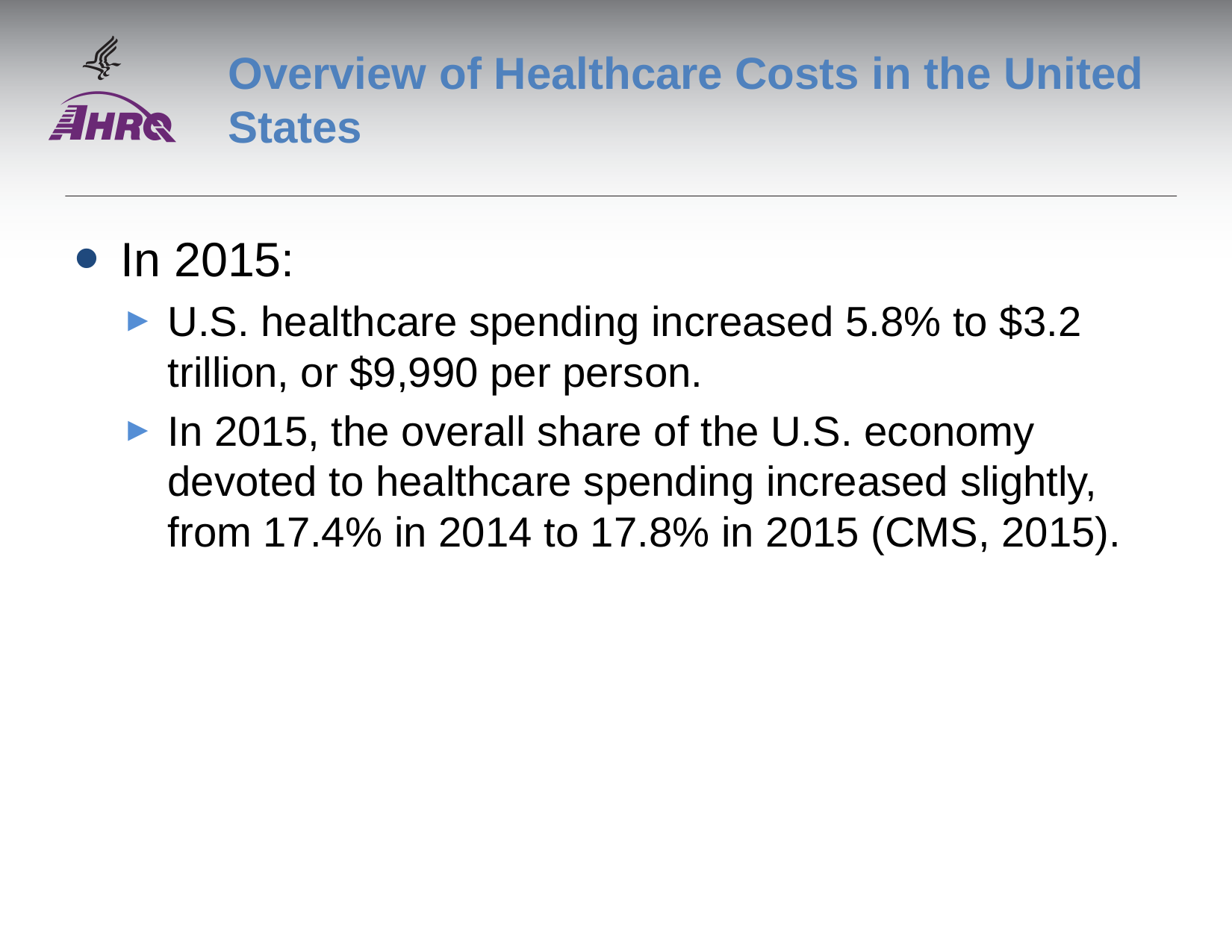

# Overview of Healthcare Costs in the United States
In 2015:
U.S. healthcare spending increased 5.8% to $3.2 trillion, or $9,990 per person.
In 2015, the overall share of the U.S. economy devoted to healthcare spending increased slightly, from 17.4% in 2014 to 17.8% in 2015 (CMS, 2015).